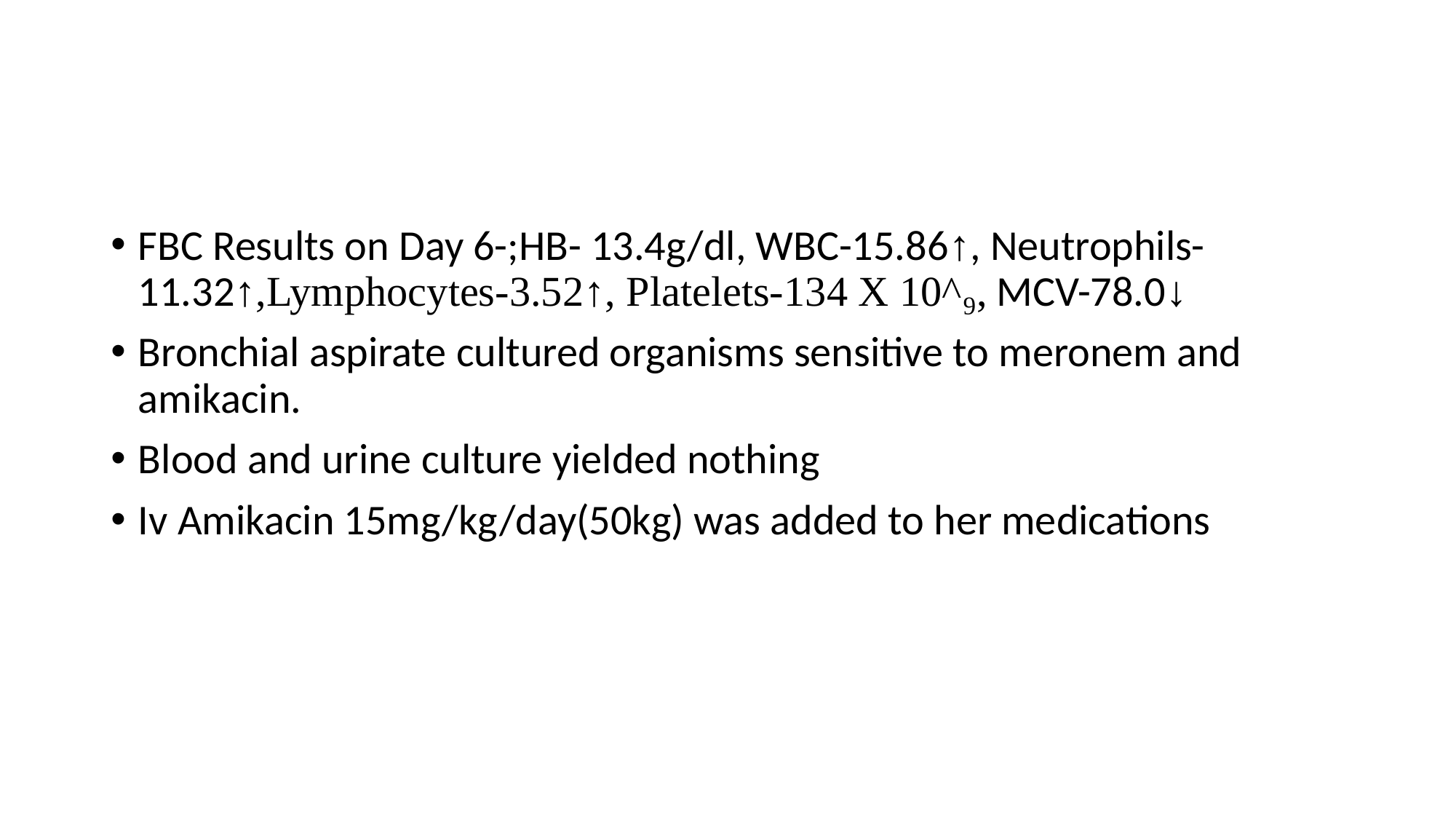

#
FBC Results on Day 6-;HB- 13.4g/dl, WBC-15.86↑, Neutrophils-11.32↑,Lymphocytes-3.52↑, Platelets-134 X 10^₉, MCV-78.0↓
Bronchial aspirate cultured organisms sensitive to meronem and amikacin.
Blood and urine culture yielded nothing
Iv Amikacin 15mg/kg/day(50kg) was added to her medications